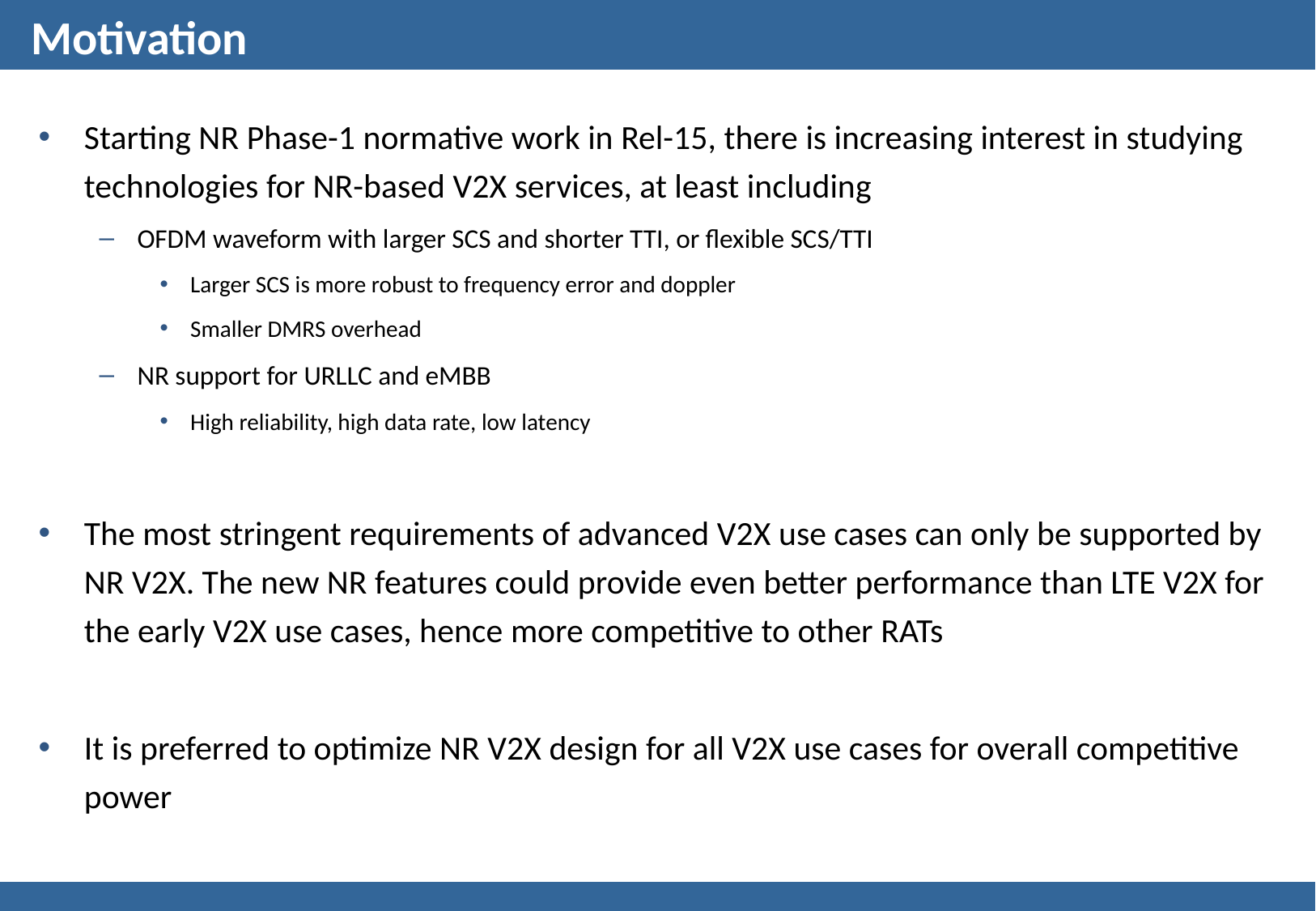

# Motivation
Starting NR Phase-1 normative work in Rel-15, there is increasing interest in studying technologies for NR-based V2X services, at least including
OFDM waveform with larger SCS and shorter TTI, or flexible SCS/TTI
Larger SCS is more robust to frequency error and doppler
Smaller DMRS overhead
NR support for URLLC and eMBB
High reliability, high data rate, low latency

The most stringent requirements of advanced V2X use cases can only be supported by NR V2X. The new NR features could provide even better performance than LTE V2X for the early V2X use cases, hence more competitive to other RATs

It is preferred to optimize NR V2X design for all V2X use cases for overall competitive power